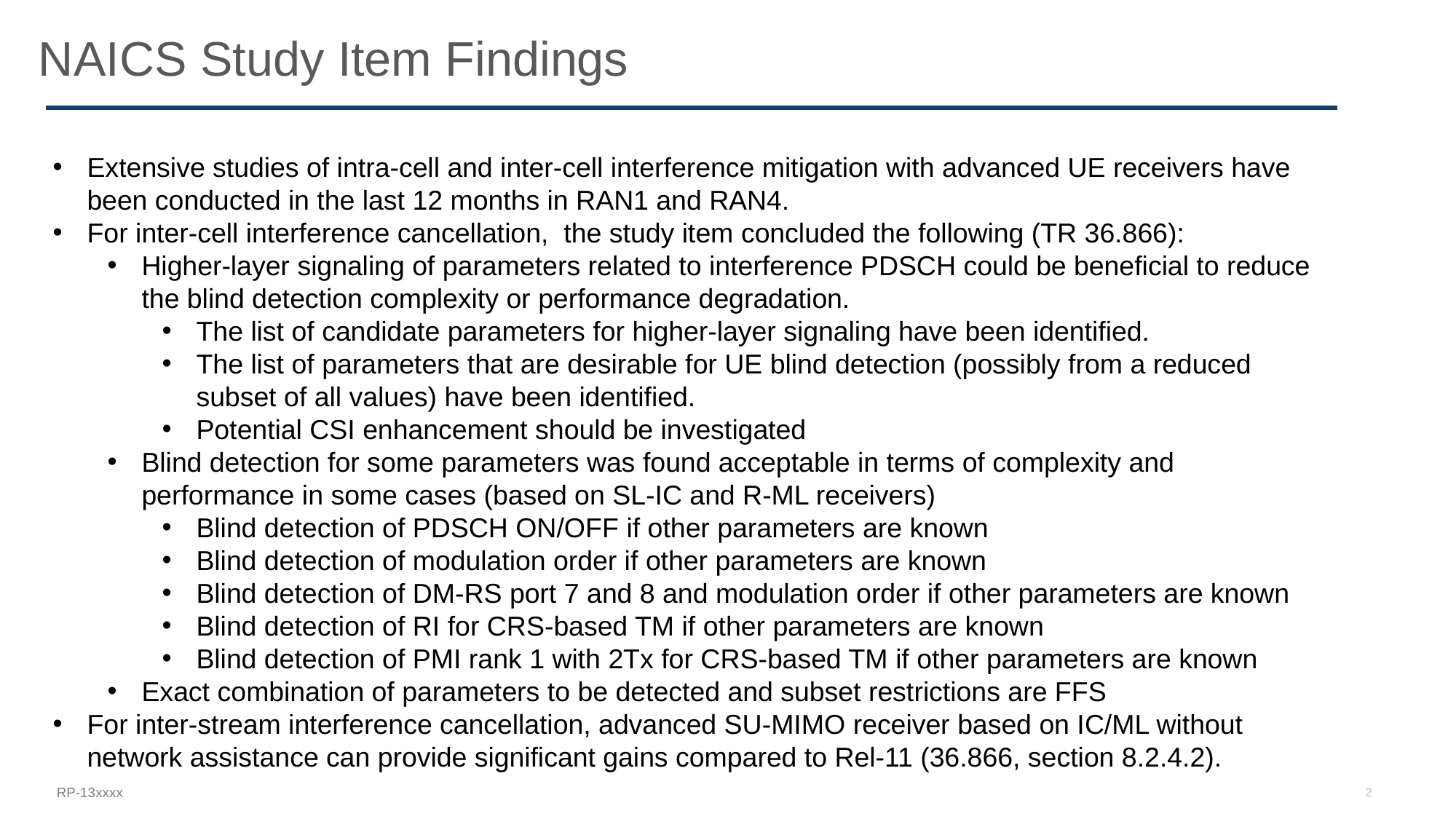

NAICS Study Item Findings
Extensive studies of intra-cell and inter-cell interference mitigation with advanced UE receivers have been conducted in the last 12 months in RAN1 and RAN4.
For inter-cell interference cancellation,  the study item concluded the following (TR 36.866):
Higher-layer signaling of parameters related to interference PDSCH could be beneficial to reduce the blind detection complexity or performance degradation.
The list of candidate parameters for higher-layer signaling have been identified.
The list of parameters that are desirable for UE blind detection (possibly from a reduced subset of all values) have been identified.
Potential CSI enhancement should be investigated
Blind detection for some parameters was found acceptable in terms of complexity and performance in some cases (based on SL-IC and R-ML receivers)
Blind detection of PDSCH ON/OFF if other parameters are known
Blind detection of modulation order if other parameters are known
Blind detection of DM-RS port 7 and 8 and modulation order if other parameters are known
Blind detection of RI for CRS-based TM if other parameters are known
Blind detection of PMI rank 1 with 2Tx for CRS-based TM if other parameters are known
Exact combination of parameters to be detected and subset restrictions are FFS
For inter-stream interference cancellation, advanced SU-MIMO receiver based on IC/ML without network assistance can provide significant gains compared to Rel-11 (36.866, section 8.2.4.2).